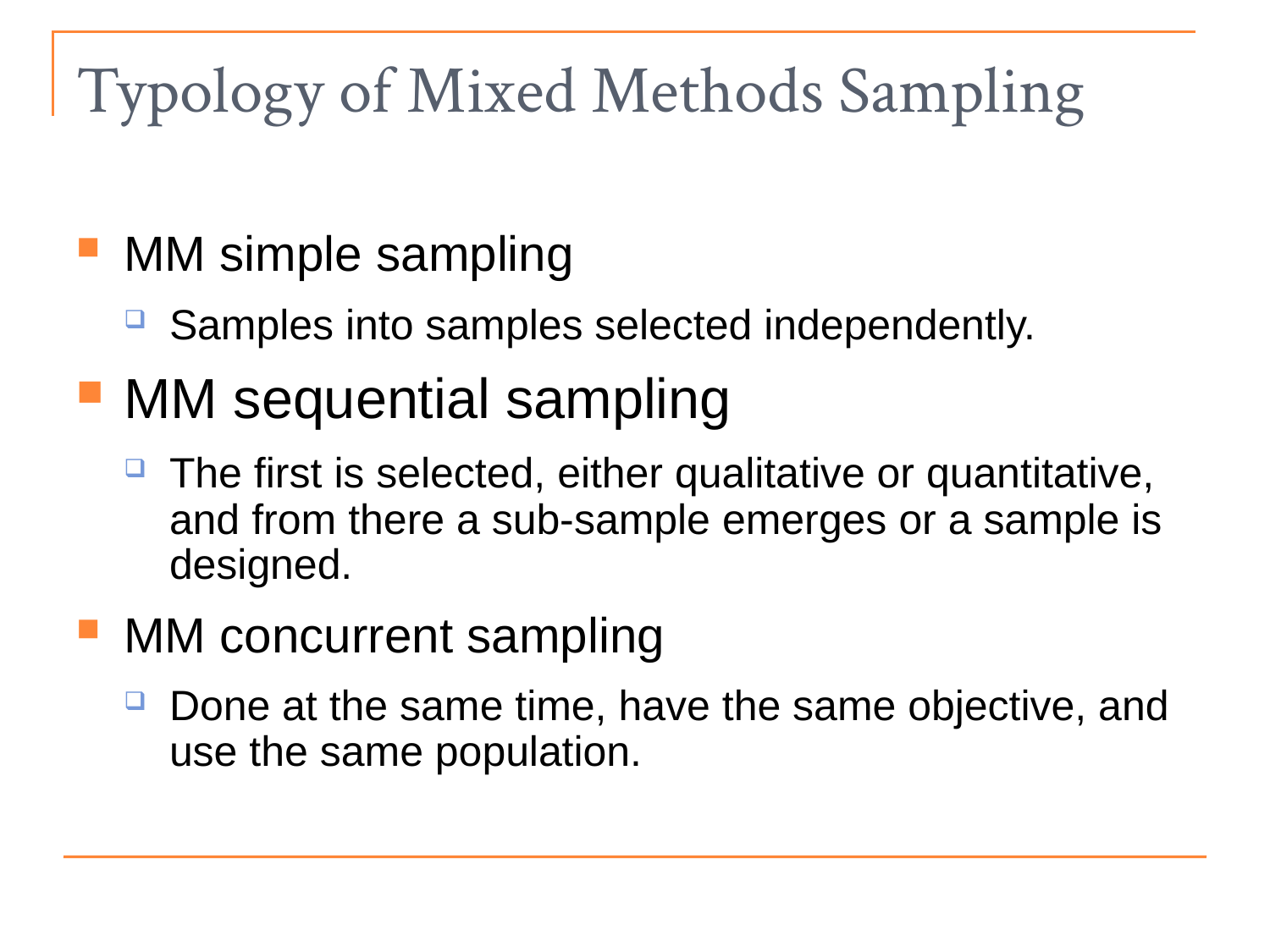

# Typology of Mixed Methods Sampling
MM simple sampling
Samples into samples selected independently.
MM sequential sampling
The first is selected, either qualitative or quantitative, and from there a sub-sample emerges or a sample is designed.
MM concurrent sampling
Done at the same time, have the same objective, and use the same population.